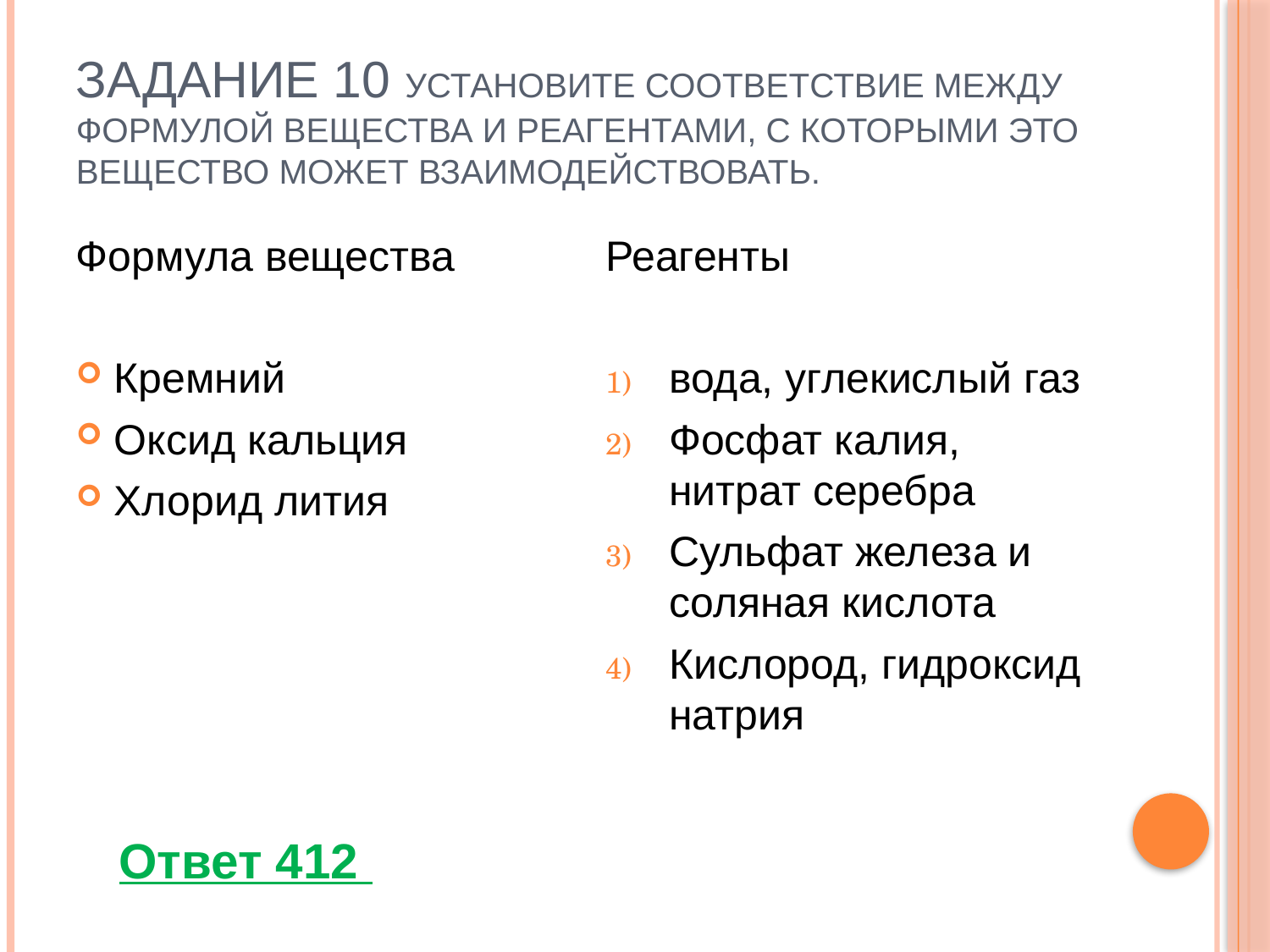

# Задание 10 Установите соответствие между формулой вещества и реагентами, с которыми это вещество может взаимодействовать.
Формула вещества

Кремний
Оксид кальция
Хлорид лития
Реагенты

вода, углекислый газ
Фосфат калия, нитрат серебра
Сульфат железа и соляная кислота
Кислород, гидроксид натрия
Ответ 412